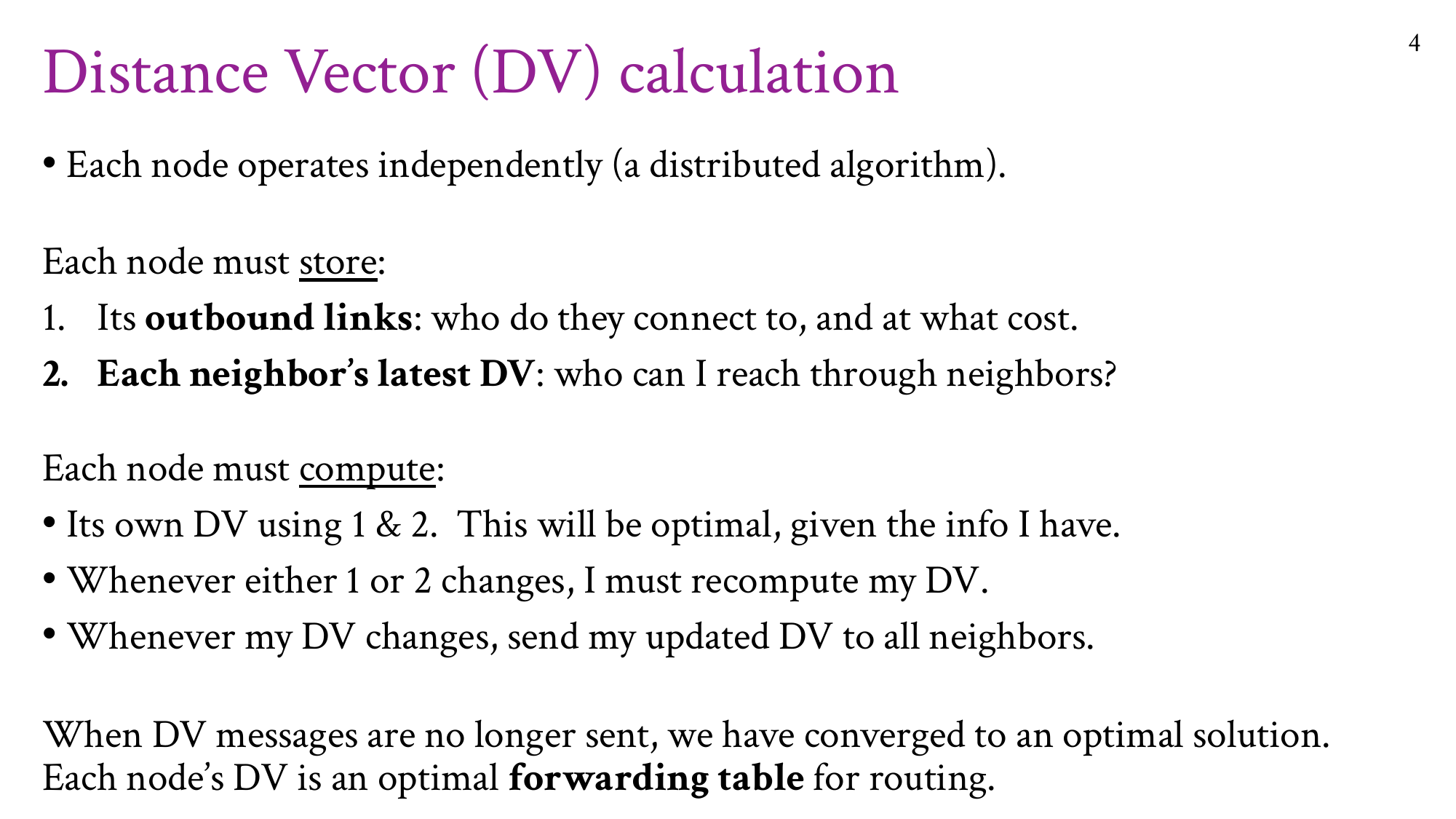

# Distance Vector (DV) calculation
Each node operates independently (a distributed algorithm).

Each node must store:
Its outbound links: who do they connect to, and at what cost.
Each neighbor’s latest DV: who can I reach through neighbors?

Each node must compute:
Its own DV using 1 & 2.  This will be optimal, given the info I have.
Whenever either 1 or 2 changes, I must recompute my DV.
Whenever my DV changes, send my updated DV to all neighbors.

When DV messages are no longer sent, we have converged to an optimal solution.  Each node’s DV is an optimal forwarding table for routing.